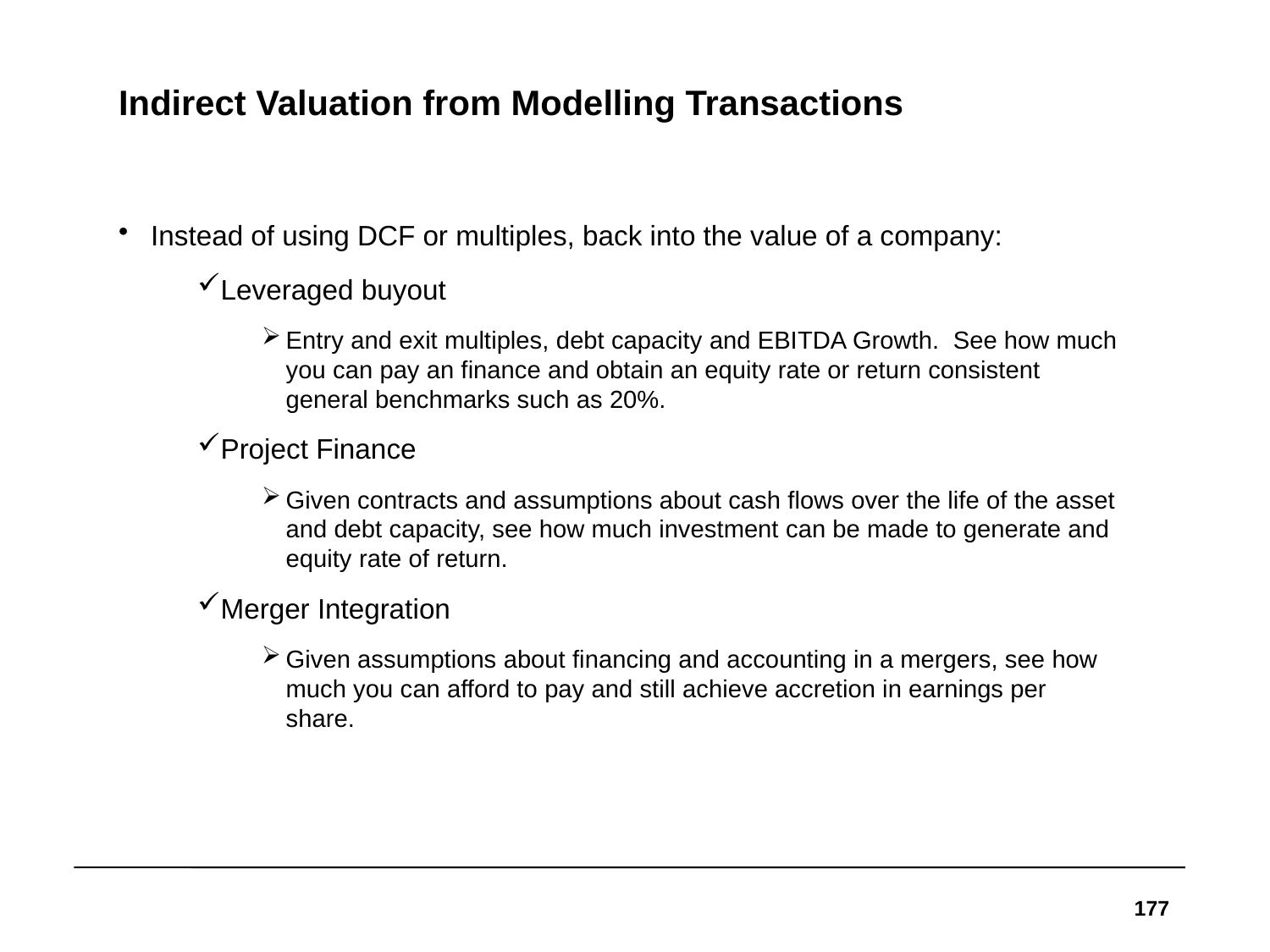

# Indirect Valuation from Modelling Transactions
Instead of using DCF or multiples, back into the value of a company:
Leveraged buyout
Entry and exit multiples, debt capacity and EBITDA Growth.  See how much you can pay an finance and obtain an equity rate or return consistent general benchmarks such as 20%.
Project Finance
Given contracts and assumptions about cash flows over the life of the asset and debt capacity, see how much investment can be made to generate and equity rate of return.
Merger Integration
Given assumptions about financing and accounting in a mergers, see how much you can afford to pay and still achieve accretion in earnings per share.